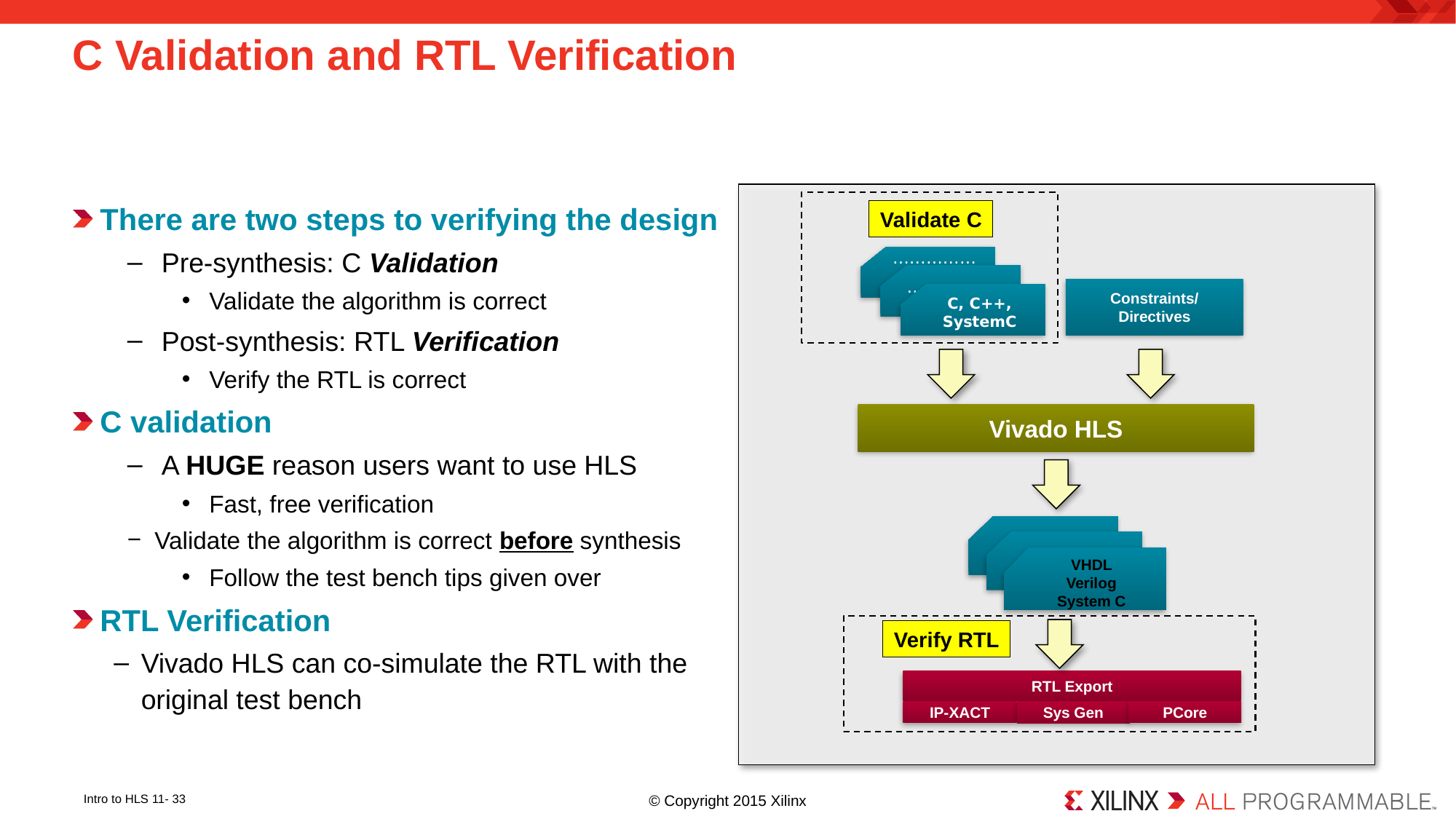

# C Validation and RTL Verification

Validate C
………………

………………

Constraints/ Directives

C, C++, SystemC

Vivado HLS

………………

………………

VHDL
Verilog
System C

Verify RTL
RTL Export
PCore
IP-XACT
Sys Gen
There are two steps to verifying the design
Pre-synthesis: C Validation
Validate the algorithm is correct
Post-synthesis: RTL Verification
Verify the RTL is correct
C validation
A HUGE reason users want to use HLS
Fast, free verification
Validate the algorithm is correct before synthesis
Follow the test bench tips given over
RTL Verification
Vivado HLS can co-simulate the RTL with the
original test bench

Intro to HLS 11- 33
© Copyright 2015 Xilinx